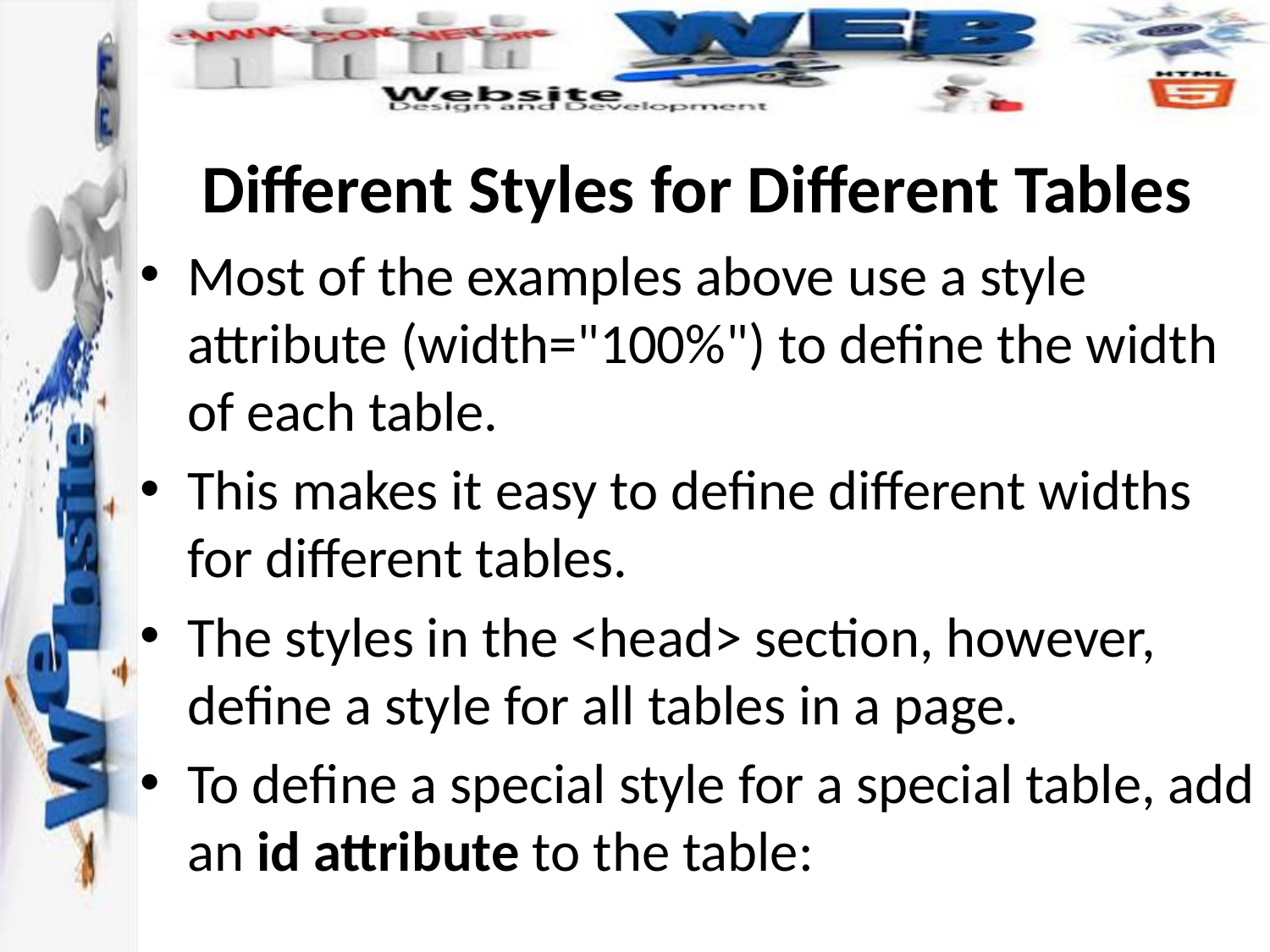

# Different Styles for Different Tables
Most of the examples above use a style attribute (width="100%") to define the width of each table.
This makes it easy to define different widths for different tables.
The styles in the <head> section, however, define a style for all tables in a page.
To define a special style for a special table, add an id attribute to the table: